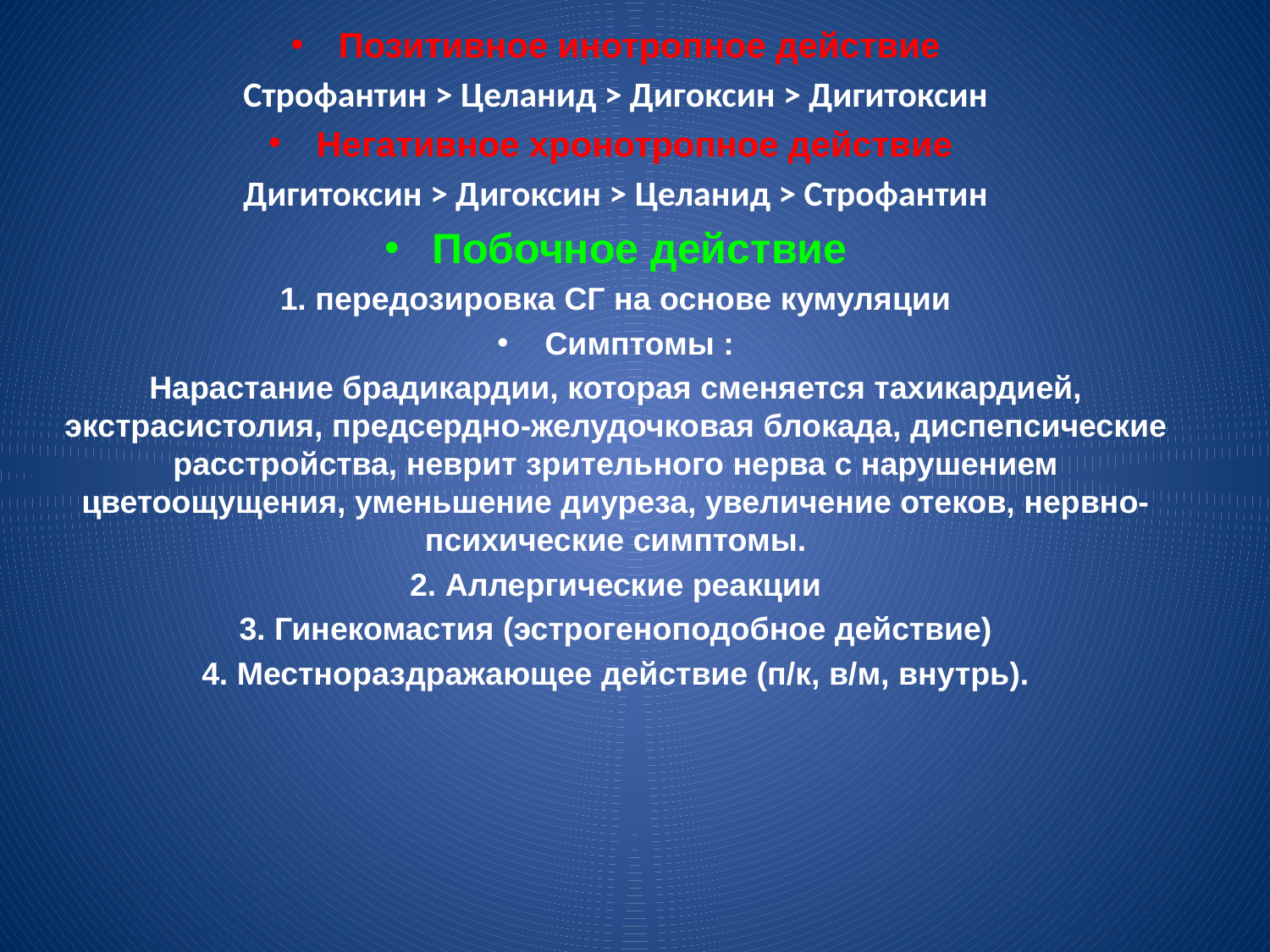

Позитивное инотропное действие
Строфантин > Целанид > Дигоксин > Дигитоксин
Негативное хронотропное действие
Дигитоксин > Дигоксин > Целанид > Строфантин
Побочное действие
1. передозировка СГ на основе кумуляции
Симптомы :
Нарастание брадикардии, которая сменяется тахикардией, экстрасистолия, предсердно-желудочковая блокада, диспепсические расстройства, неврит зрительного нерва с нарушением цветоощущения, уменьшение диуреза, увеличение отеков, нервно-психические симптомы.
2. Аллергические реакции
3. Гинекомастия (эстрогеноподобное действие)
4. Местнораздражающее действие (п/к, в/м, внутрь).